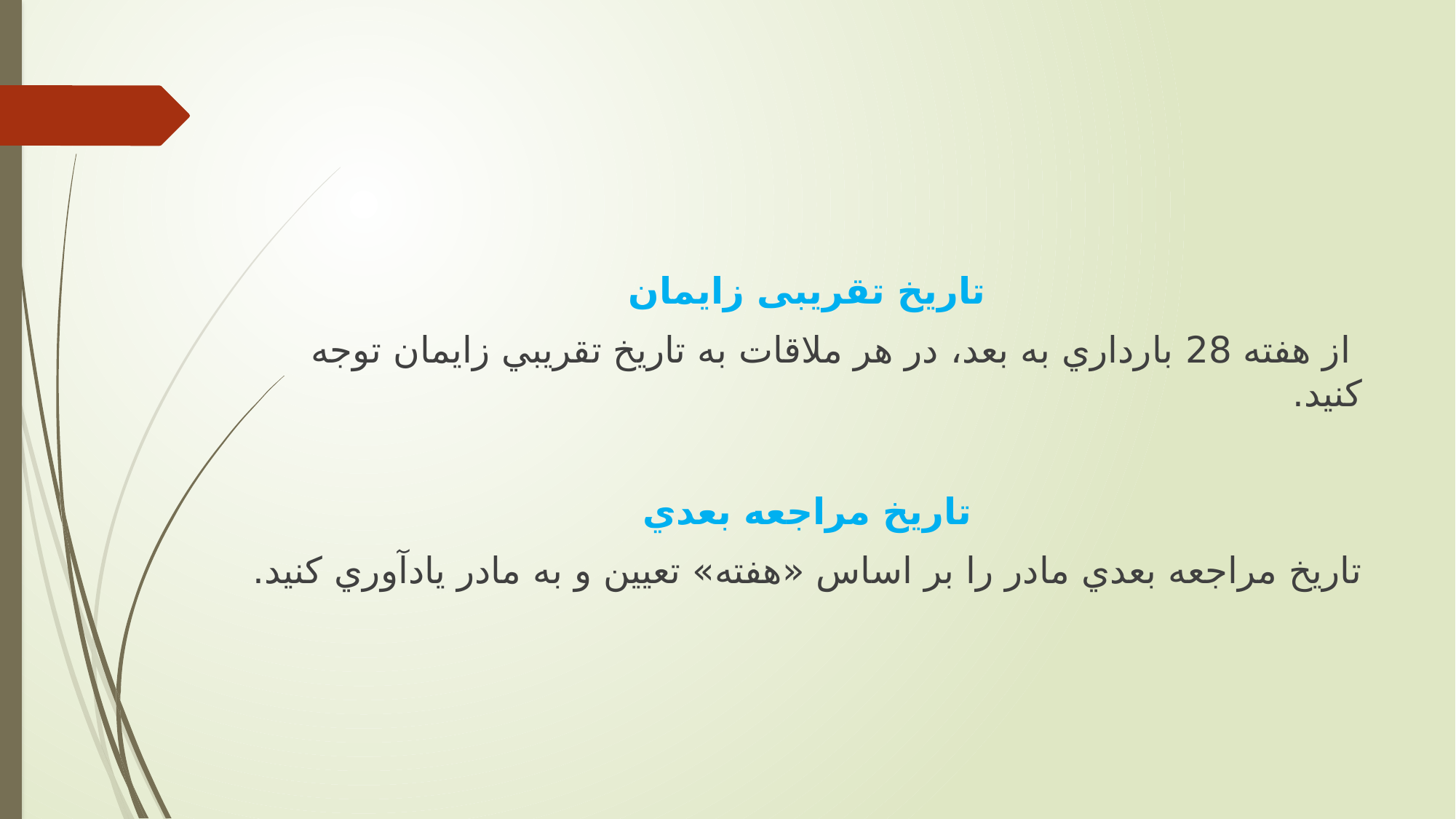

تاريخ تقريبی زايمان
 از هفته 28 بارداري به بعد، در هر ملاقات به تاريخ تقريبي زايمان توجه کنید.

تاريخ مراجعه بعدي
تاريخ مراجعه بعدي مادر را بر اساس «هفته» تعیین و به مادر يادآوري کنید.